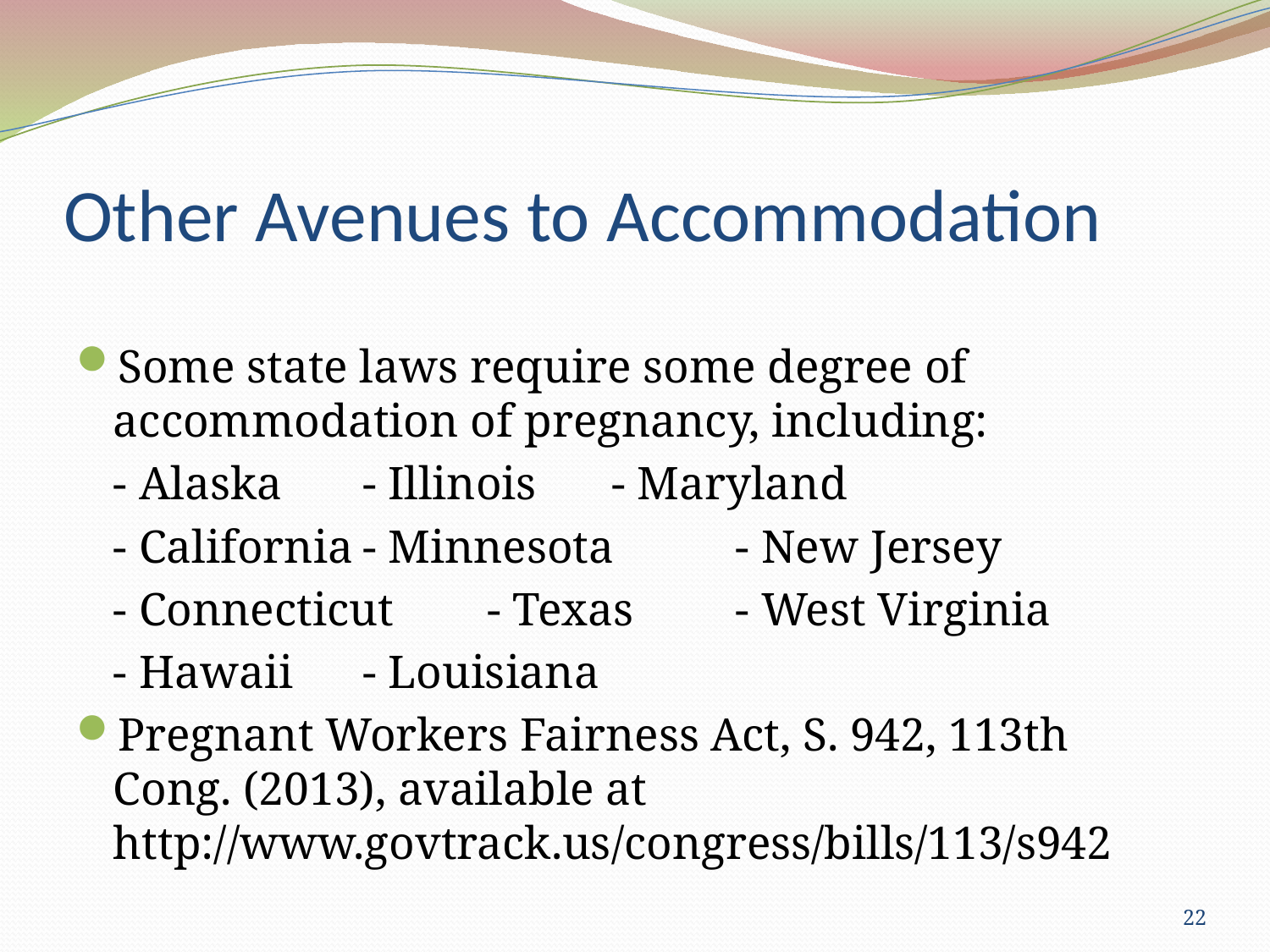

# Other Avenues to Accommodation

Some state laws require some degree of accommodation of pregnancy, including:
	- Alaska		- Illinois	- Maryland
	- California	- Minnesota	- New Jersey
	- Connecticut	- Texas	- West Virginia
	- Hawaii		- Louisiana
Pregnant Workers Fairness Act, S. 942, 113th Cong. (2013), available at http://www.govtrack.us/congress/bills/113/s942
22